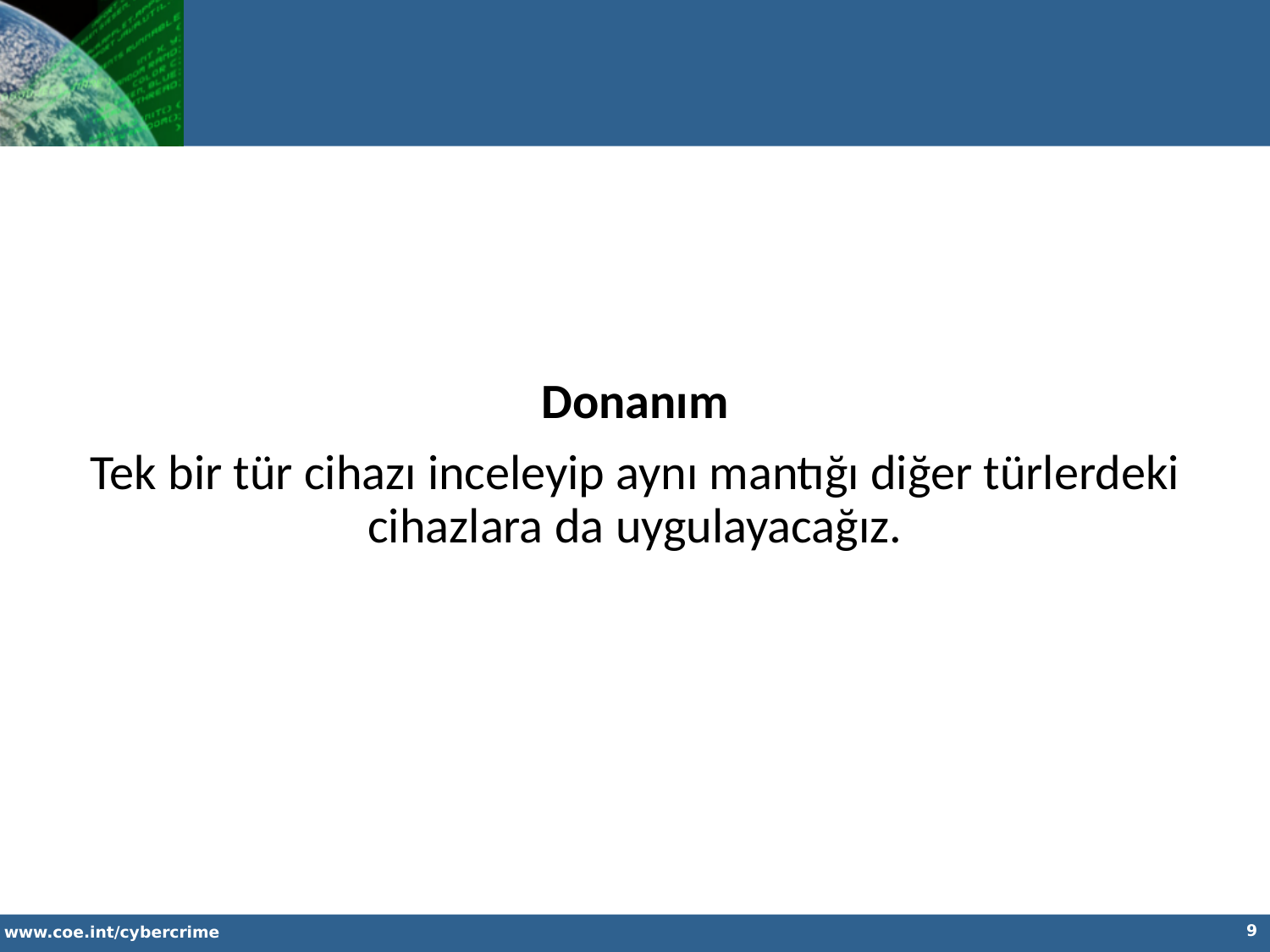

Donanım
Tek bir tür cihazı inceleyip aynı mantığı diğer türlerdeki cihazlara da uygulayacağız.